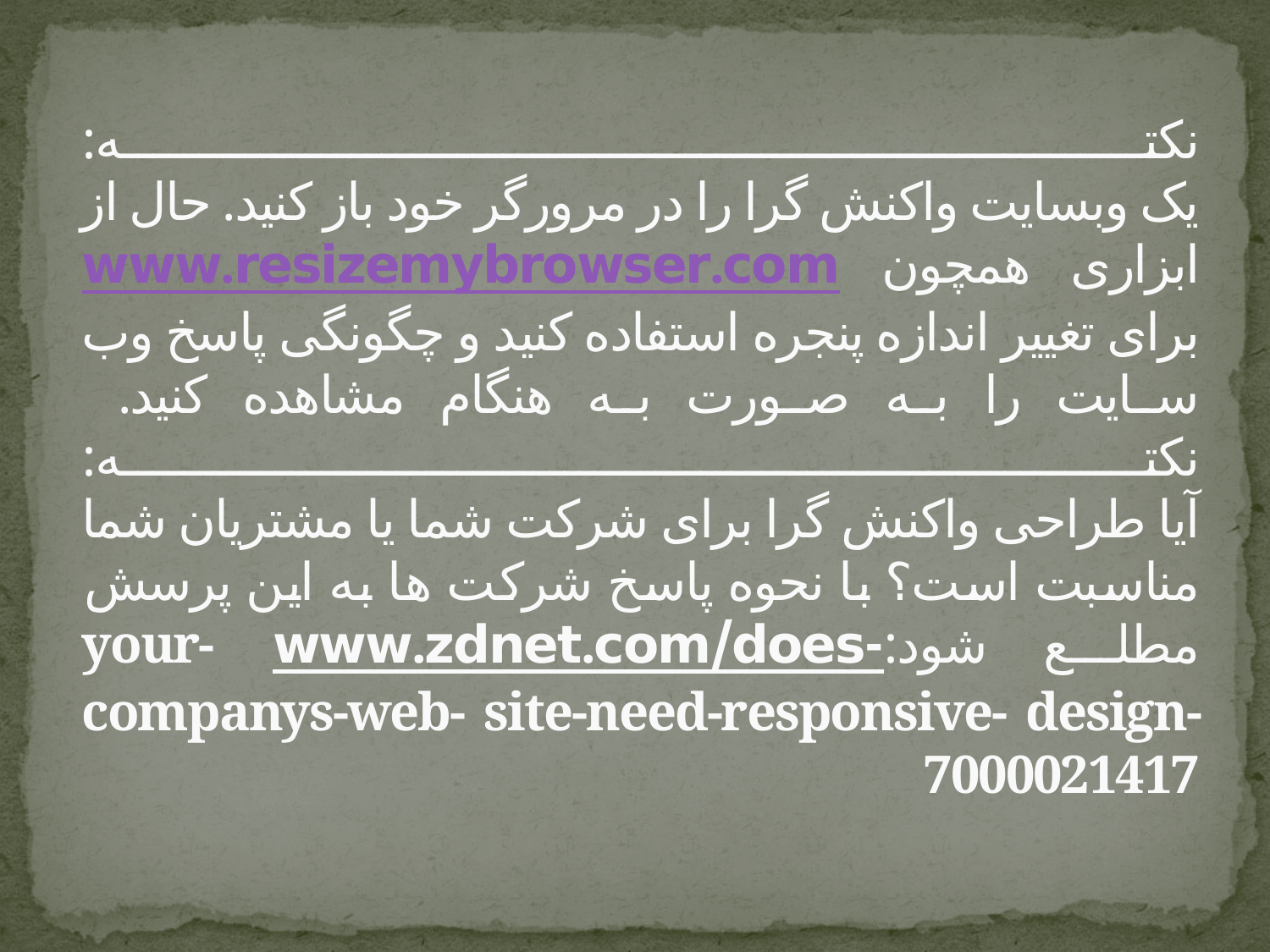

# نکته: یک وبسایت واکنش گرا را در مرورگر خود باز کنید. حال از ابزاری همچون www.resizemybrowser.com برای تغییر اندازه پنجره استفاده کنید و چگونگی پاسخ وب سایت را به صورت به هنگام مشاهده کنید. نکته: آیا طراحی واکنش گرا برای شرکت شما یا مشتریان شما مناسبت است؟ با نحوه پاسخ شرکت ها به این پرسش مطلع شود:www.zdnet.com/does- your-companys-web- site-need-responsive- design-7000021417